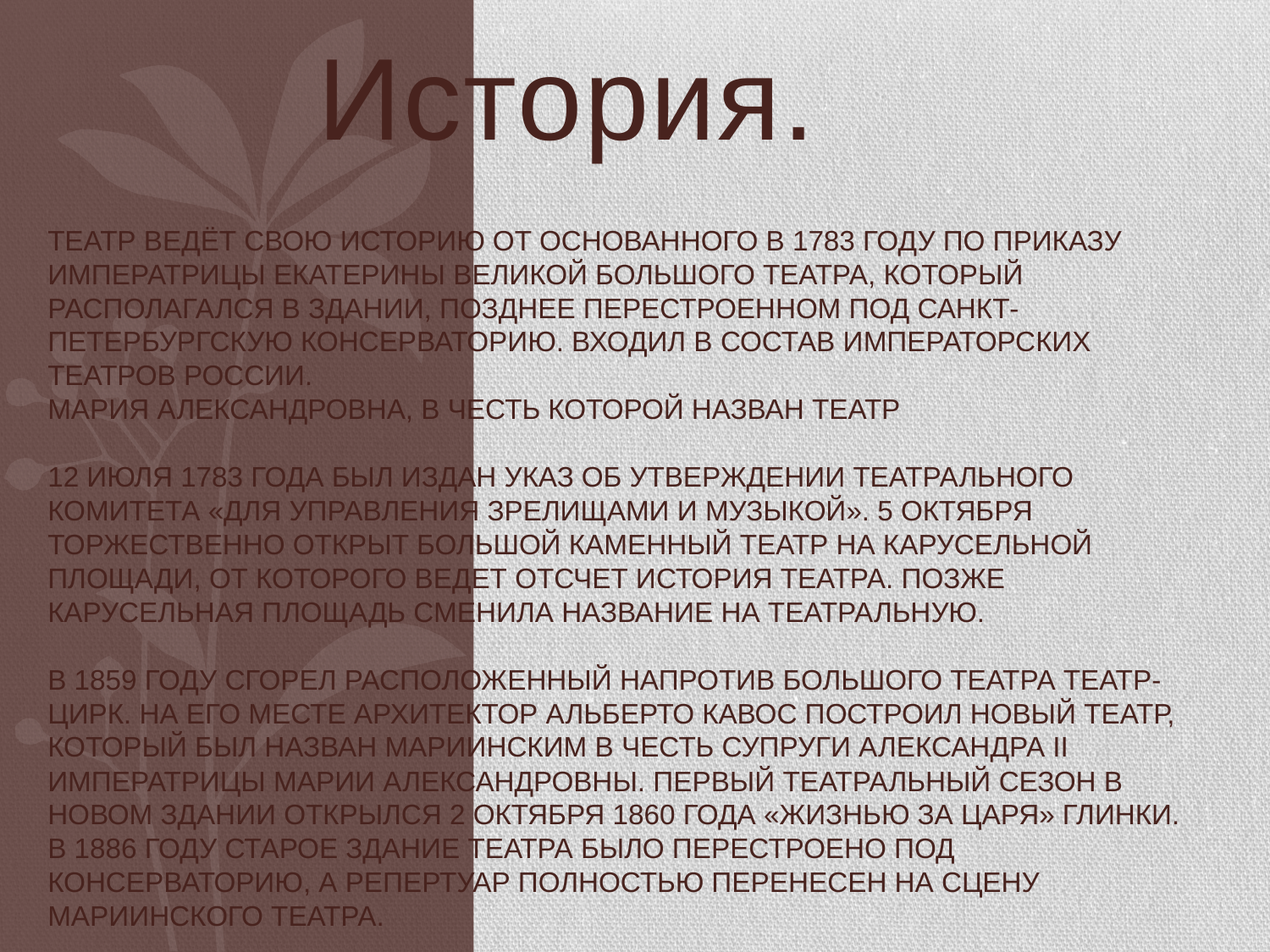

История.
# Театр ведёт свою историю от основанного в 1783 году по приказу императрицы Екатерины Великой Большого театра, который располагался в здании, позднее перестроенном под Санкт-Петербургскую консерваторию. Входил в состав Императорских театров России. Мария Александровна, в честь которой назван театр 12 июля 1783 года был издан Указ об утверждении театрального комитета «для управления зрелищами и музыкой». 5 октября торжественно открыт Большой Каменный театр на Карусельной площади, от которого ведет отсчет история театра. Позже Карусельная площадь сменила название на Театральную. В 1859 году сгорел расположенный напротив Большого театра Театр-цирк. На его месте архитектор Альберто Кавос построил новый театр, который был назван Мариинским в честь супруги Александра II императрицы Марии Александровны. Первый театральный сезон в новом здании открылся 2 октября 1860 года «Жизнью за царя» Глинки. В 1886 году старое здание театра было перестроено под консерваторию, а репертуар полностью перенесен на сцену Мариинского театра.